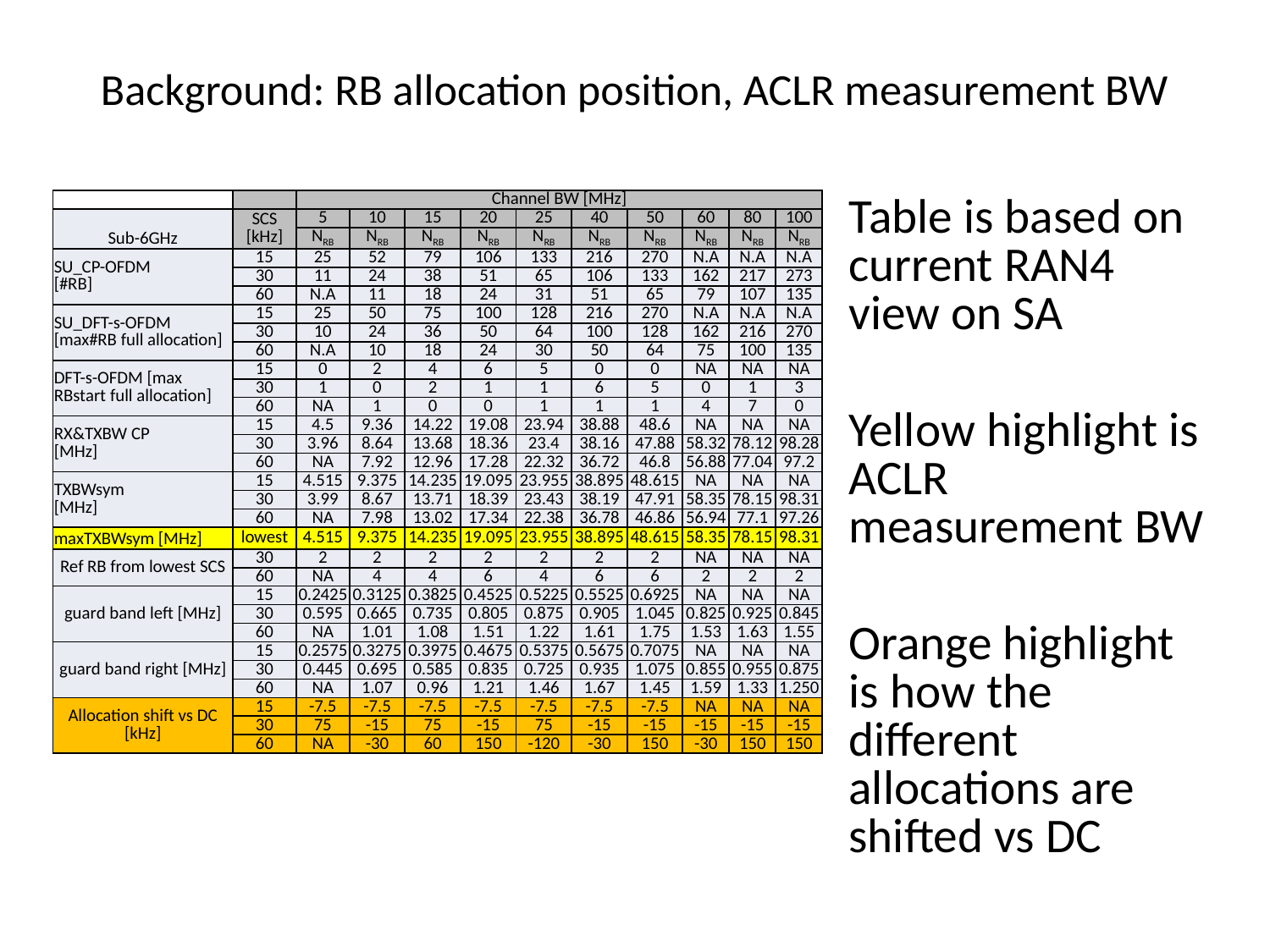

# Background: RB allocation position, ACLR measurement BW
|  |  | Channel BW [MHz] |  |  |  |  |  |  |  |  |  |
| --- | --- | --- | --- | --- | --- | --- | --- | --- | --- | --- | --- |
| Sub-6GHz | SCS [kHz] | 5 | 10 | 15 | 20 | 25 | 40 | 50 | 60 | 80 | 100 |
|  |  | NRB | NRB | NRB | NRB | NRB | NRB | NRB | NRB | NRB | NRB |
| SU\_CP-OFDM [#RB] | 15 | 25 | 52 | 79 | 106 | 133 | 216 | 270 | N.A | N.A | N.A |
|  | 30 | 11 | 24 | 38 | 51 | 65 | 106 | 133 | 162 | 217 | 273 |
|  | 60 | N.A | 11 | 18 | 24 | 31 | 51 | 65 | 79 | 107 | 135 |
| SU\_DFT-s-OFDM [max#RB full allocation] | 15 | 25 | 50 | 75 | 100 | 128 | 216 | 270 | N.A | N.A | N.A |
|  | 30 | 10 | 24 | 36 | 50 | 64 | 100 | 128 | 162 | 216 | 270 |
|  | 60 | N.A | 10 | 18 | 24 | 30 | 50 | 64 | 75 | 100 | 135 |
| DFT-s-OFDM [max RBstart full allocation] | 15 | 0 | 2 | 4 | 6 | 5 | 0 | 0 | NA | NA | NA |
|  | 30 | 1 | 0 | 2 | 1 | 1 | 6 | 5 | 0 | 1 | 3 |
|  | 60 | NA | 1 | 0 | 0 | 1 | 1 | 1 | 4 | 7 | 0 |
| RX&TXBW CP [MHz] | 15 | 4.5 | 9.36 | 14.22 | 19.08 | 23.94 | 38.88 | 48.6 | NA | NA | NA |
|  | 30 | 3.96 | 8.64 | 13.68 | 18.36 | 23.4 | 38.16 | 47.88 | 58.32 | 78.12 | 98.28 |
|  | 60 | NA | 7.92 | 12.96 | 17.28 | 22.32 | 36.72 | 46.8 | 56.88 | 77.04 | 97.2 |
| TXBWsym [MHz] | 15 | 4.515 | 9.375 | 14.235 | 19.095 | 23.955 | 38.895 | 48.615 | NA | NA | NA |
|  | 30 | 3.99 | 8.67 | 13.71 | 18.39 | 23.43 | 38.19 | 47.91 | 58.35 | 78.15 | 98.31 |
|  | 60 | NA | 7.98 | 13.02 | 17.34 | 22.38 | 36.78 | 46.86 | 56.94 | 77.1 | 97.26 |
| maxTXBWsym [MHz] | lowest | 4.515 | 9.375 | 14.235 | 19.095 | 23.955 | 38.895 | 48.615 | 58.35 | 78.15 | 98.31 |
| Ref RB from lowest SCS | 30 | 2 | 2 | 2 | 2 | 2 | 2 | 2 | NA | NA | NA |
|  | 60 | NA | 4 | 4 | 6 | 4 | 6 | 6 | 2 | 2 | 2 |
| guard band left [MHz] | 15 | 0.2425 | 0.3125 | 0.3825 | 0.4525 | 0.5225 | 0.5525 | 0.6925 | NA | NA | NA |
|  | 30 | 0.595 | 0.665 | 0.735 | 0.805 | 0.875 | 0.905 | 1.045 | 0.825 | 0.925 | 0.845 |
|  | 60 | NA | 1.01 | 1.08 | 1.51 | 1.22 | 1.61 | 1.75 | 1.53 | 1.63 | 1.55 |
| guard band right [MHz] | 15 | 0.2575 | 0.3275 | 0.3975 | 0.4675 | 0.5375 | 0.5675 | 0.7075 | NA | NA | NA |
|  | 30 | 0.445 | 0.695 | 0.585 | 0.835 | 0.725 | 0.935 | 1.075 | 0.855 | 0.955 | 0.875 |
|  | 60 | NA | 1.07 | 0.96 | 1.21 | 1.46 | 1.67 | 1.45 | 1.59 | 1.33 | 1.250 |
| Allocation shift vs DC [kHz] | 15 | -7.5 | -7.5 | -7.5 | -7.5 | -7.5 | -7.5 | -7.5 | NA | NA | NA |
|  | 30 | 75 | -15 | 75 | -15 | 75 | -15 | -15 | -15 | -15 | -15 |
|  | 60 | NA | -30 | 60 | 150 | -120 | -30 | 150 | -30 | 150 | 150 |
Table is based on current RAN4 view on SA

Yellow highlight is ACLR measurement BW

Orange highlight is how the different allocations are shifted vs DC